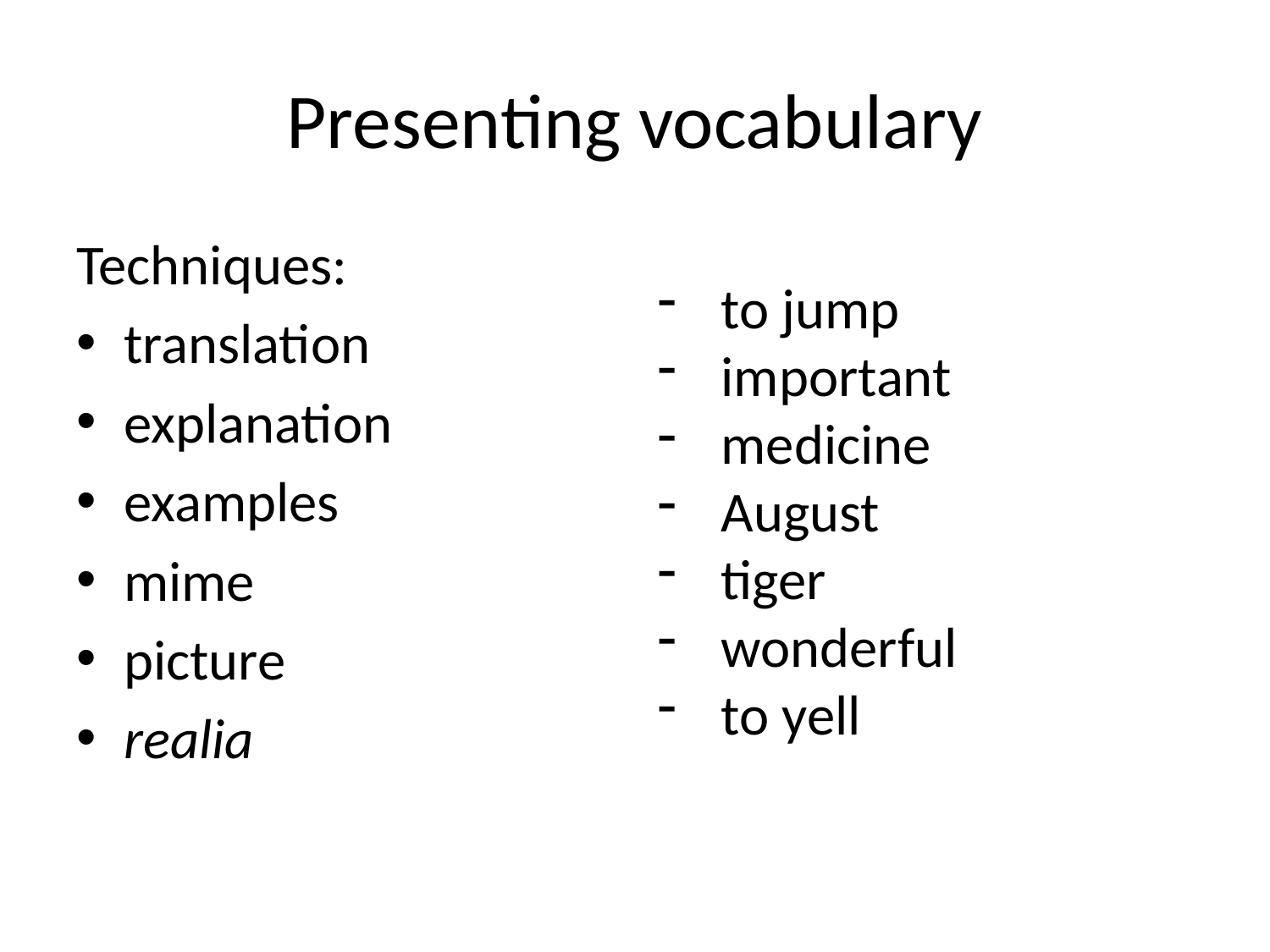

# Presenting vocabulary
Techniques:
translation
explanation
examples
mime
picture
realia

to jump
important
medicine
August
tiger
wonderful
to yell